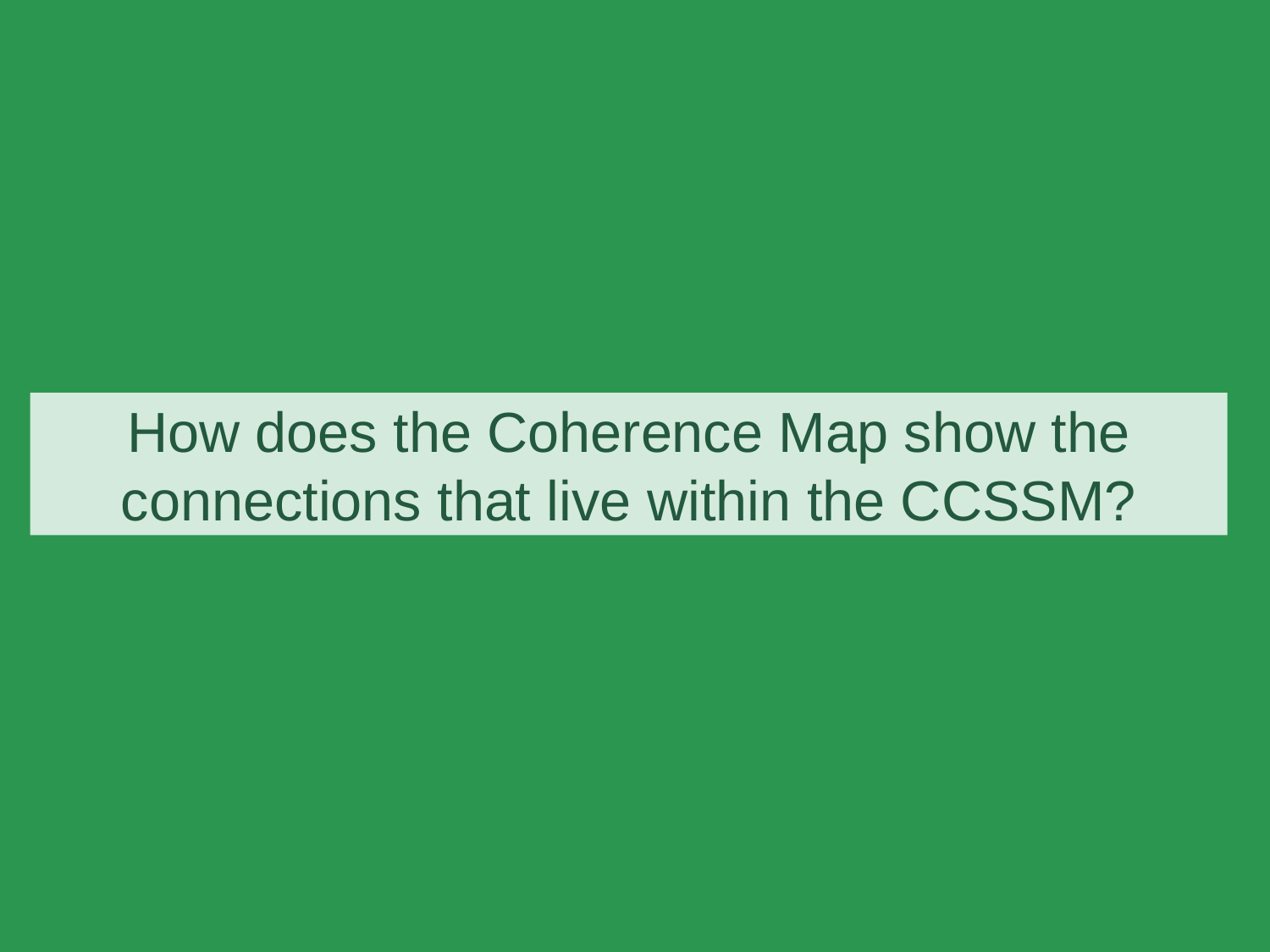

# How does the Coherence Map show the connections that live within the CCSSM?